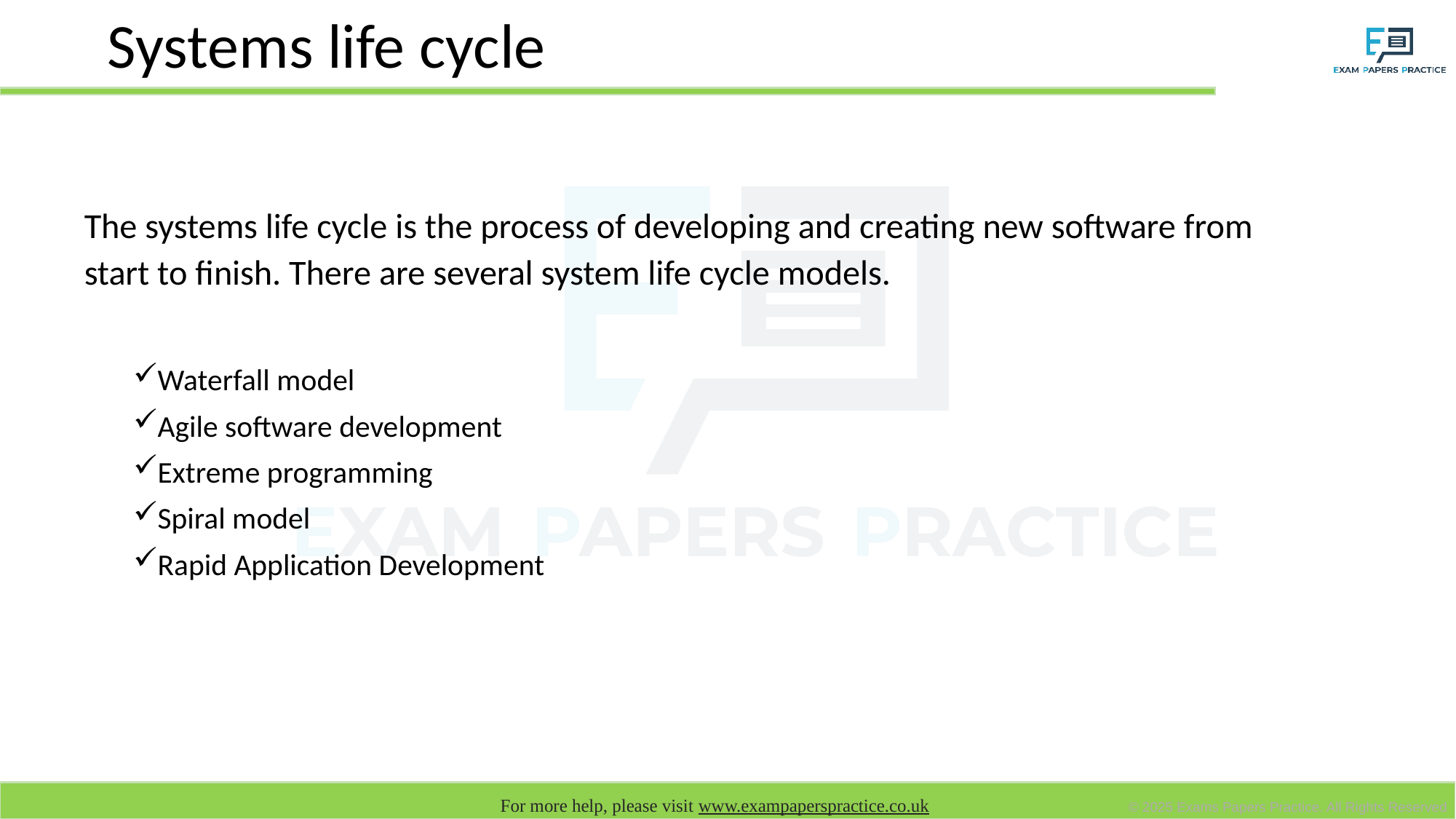

# Systems life cycle
The systems life cycle is the process of developing and creating new software from start to finish. There are several system life cycle models.

Waterfall model
Agile software development
Extreme programming
Spiral model
Rapid Application Development